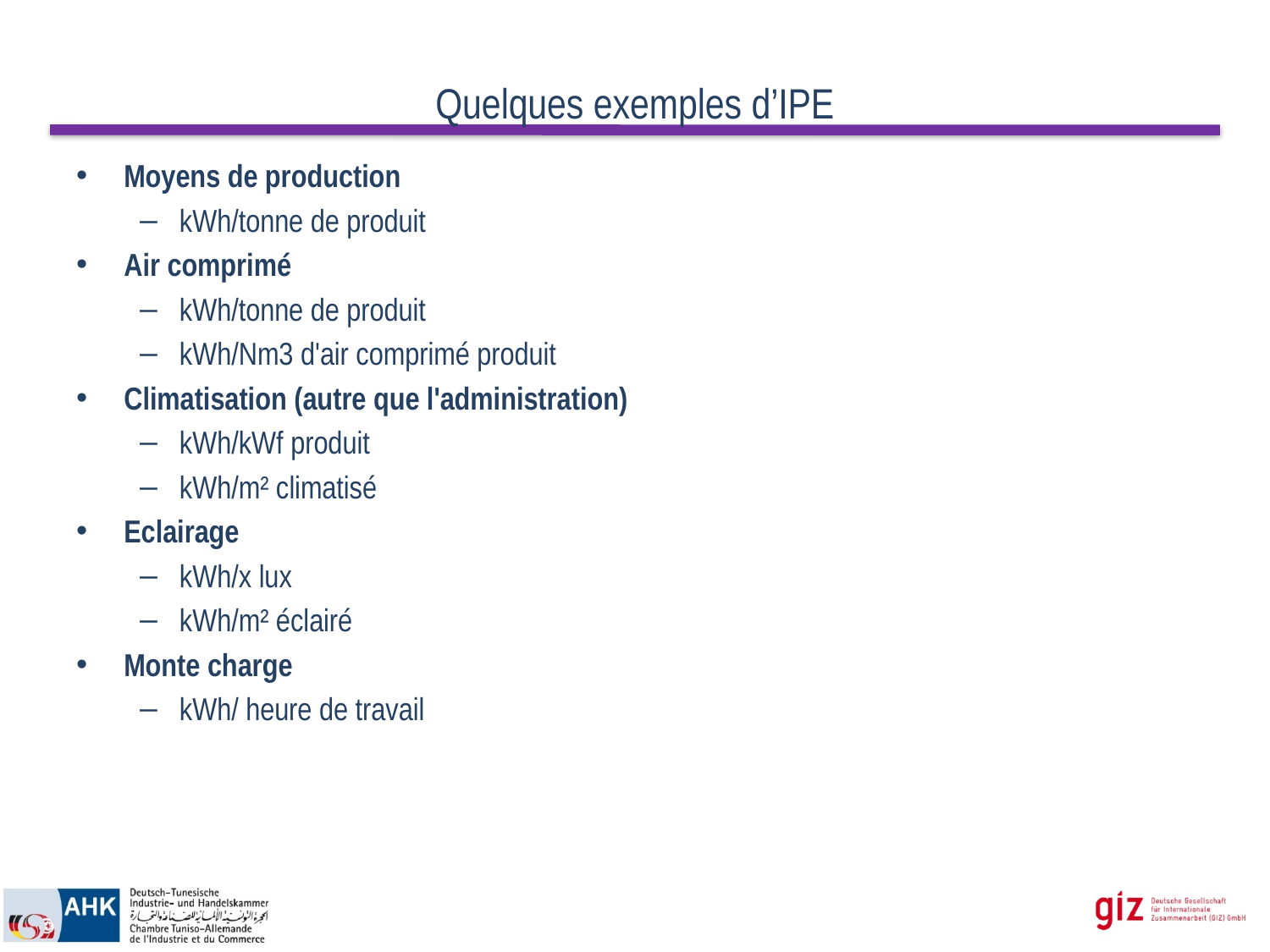

# Quelques exemples d’IPE
Moyens de production
kWh/tonne de produit
Air comprimé
kWh/tonne de produit
kWh/Nm3 d'air comprimé produit
Climatisation (autre que l'administration)
kWh/kWf produit
kWh/m² climatisé
Eclairage
kWh/x lux
kWh/m² éclairé
Monte charge
kWh/ heure de travail